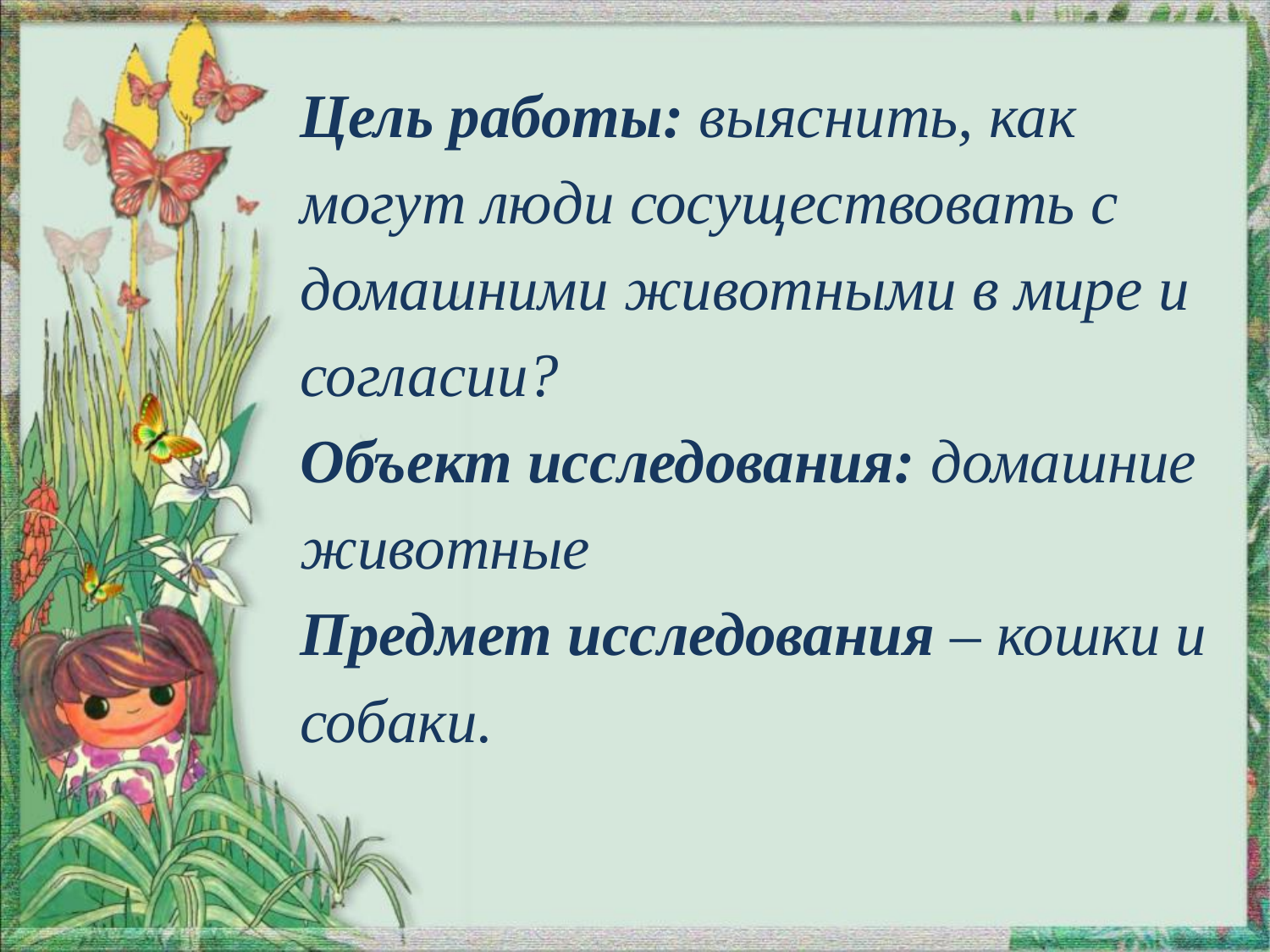

Цель работы: выяснить, как
могут люди сосуществовать с
домашними животными в мире и
согласии?
Объект исследования: домашние
животные
Предмет исследования – кошки и
собаки.